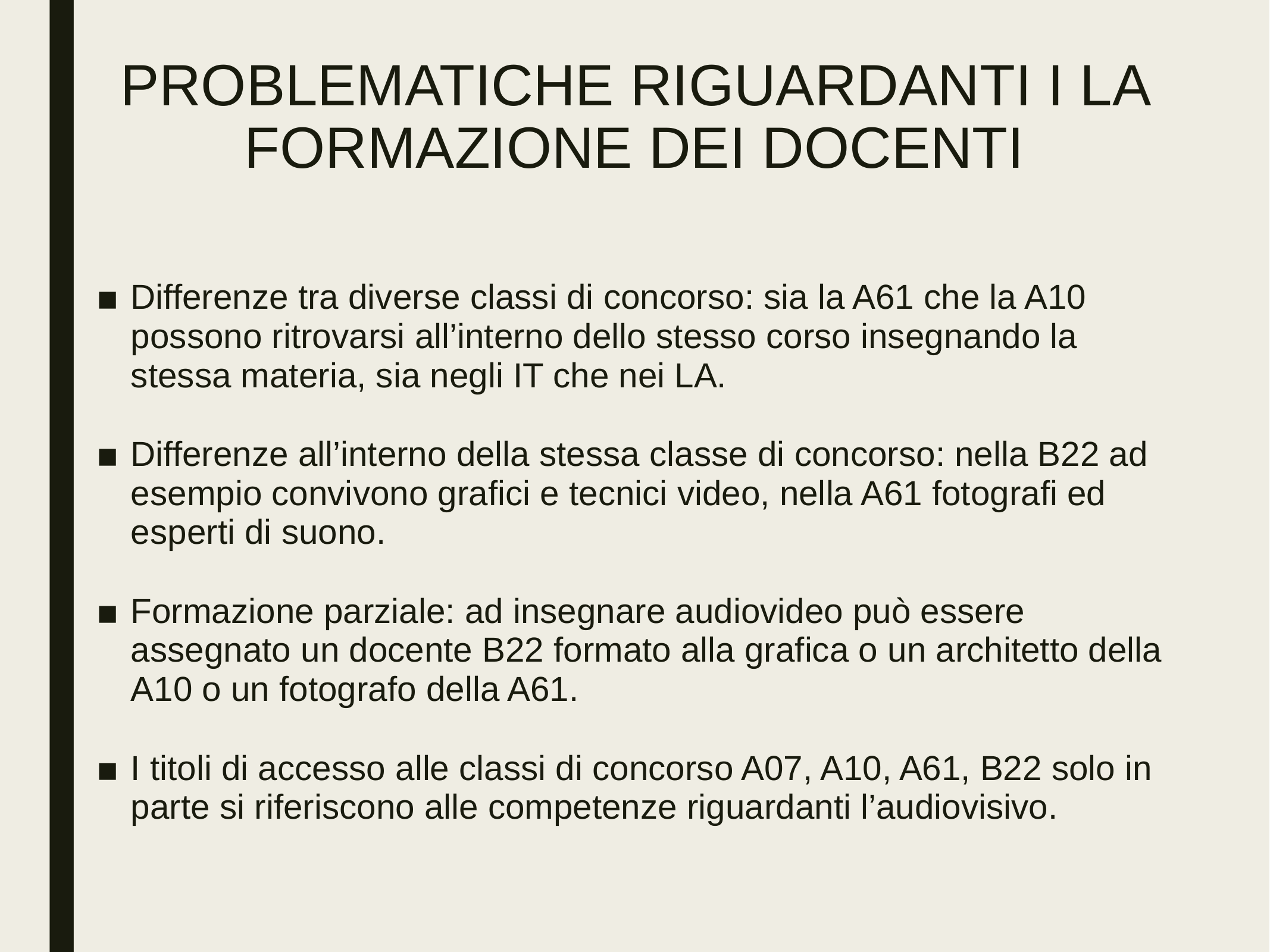

# PROBLEMATICHE RIGUARDANTI I LA FORMAZIONE DEI DOCENTI

Differenze tra diverse classi di concorso: sia la A61 che la A10 possono ritrovarsi all’interno dello stesso corso insegnando la stessa materia, sia negli IT che nei LA.
Differenze all’interno della stessa classe di concorso: nella B22 ad esempio convivono grafici e tecnici video, nella A61 fotografi ed esperti di suono.
Formazione parziale: ad insegnare audiovideo può essere assegnato un docente B22 formato alla grafica o un architetto della A10 o un fotografo della A61.
I titoli di accesso alle classi di concorso A07, A10, A61, B22 solo in parte si riferiscono alle competenze riguardanti l’audiovisivo.